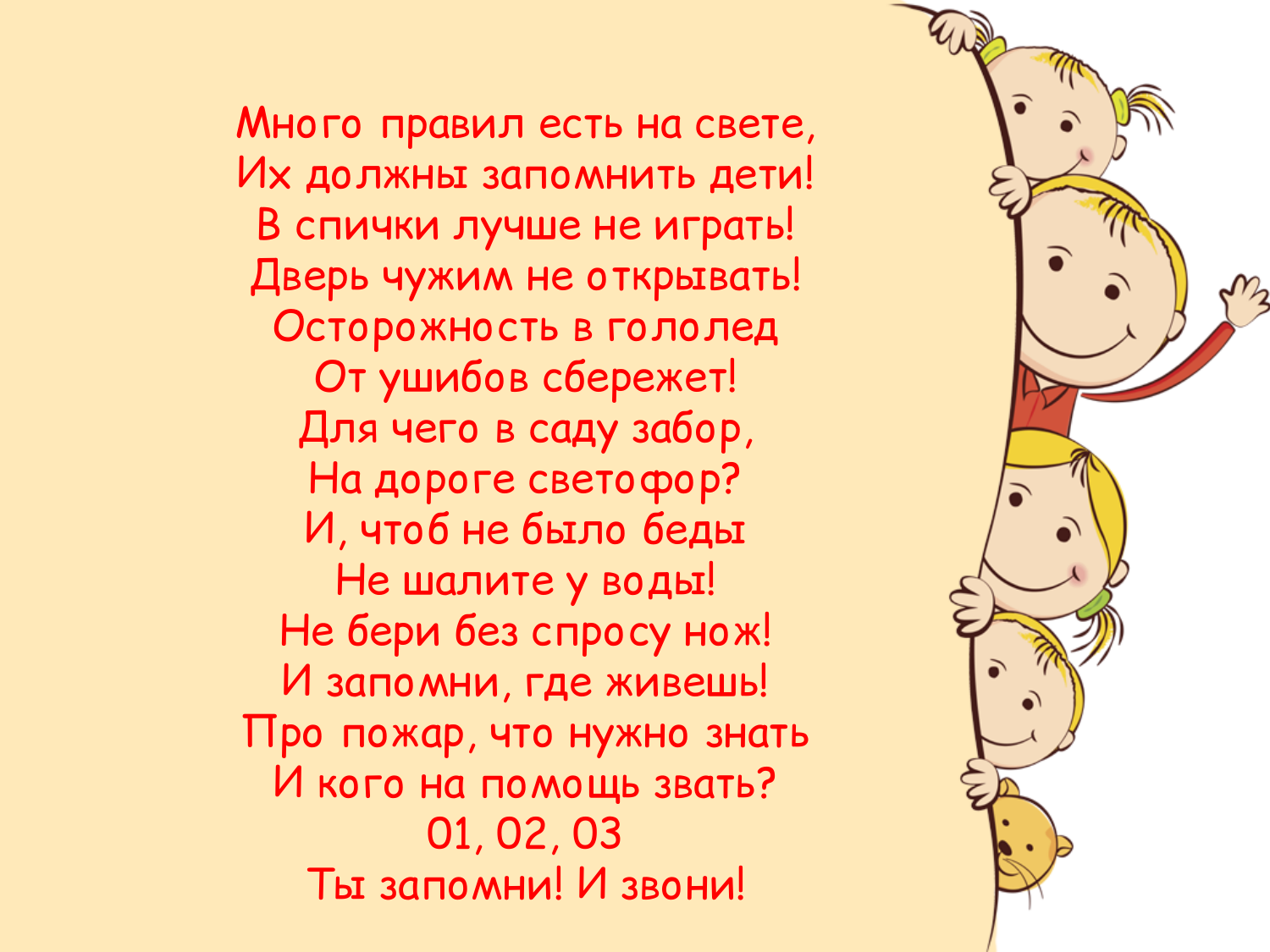

Много правил есть на свете,
Их должны запомнить дети!
В спички лучше не играть!
Дверь чужим не открывать!
Осторожность в гололед
От ушибов сбережет!
Для чего в саду забор,
На дороге светофор?
И, чтоб не было беды
Не шалите у воды!
Не бери без спросу нож!
И запомни, где живешь!
Про пожар, что нужно знать
И кого на помощь звать?
01, 02, 03
Ты запомни! И звони!